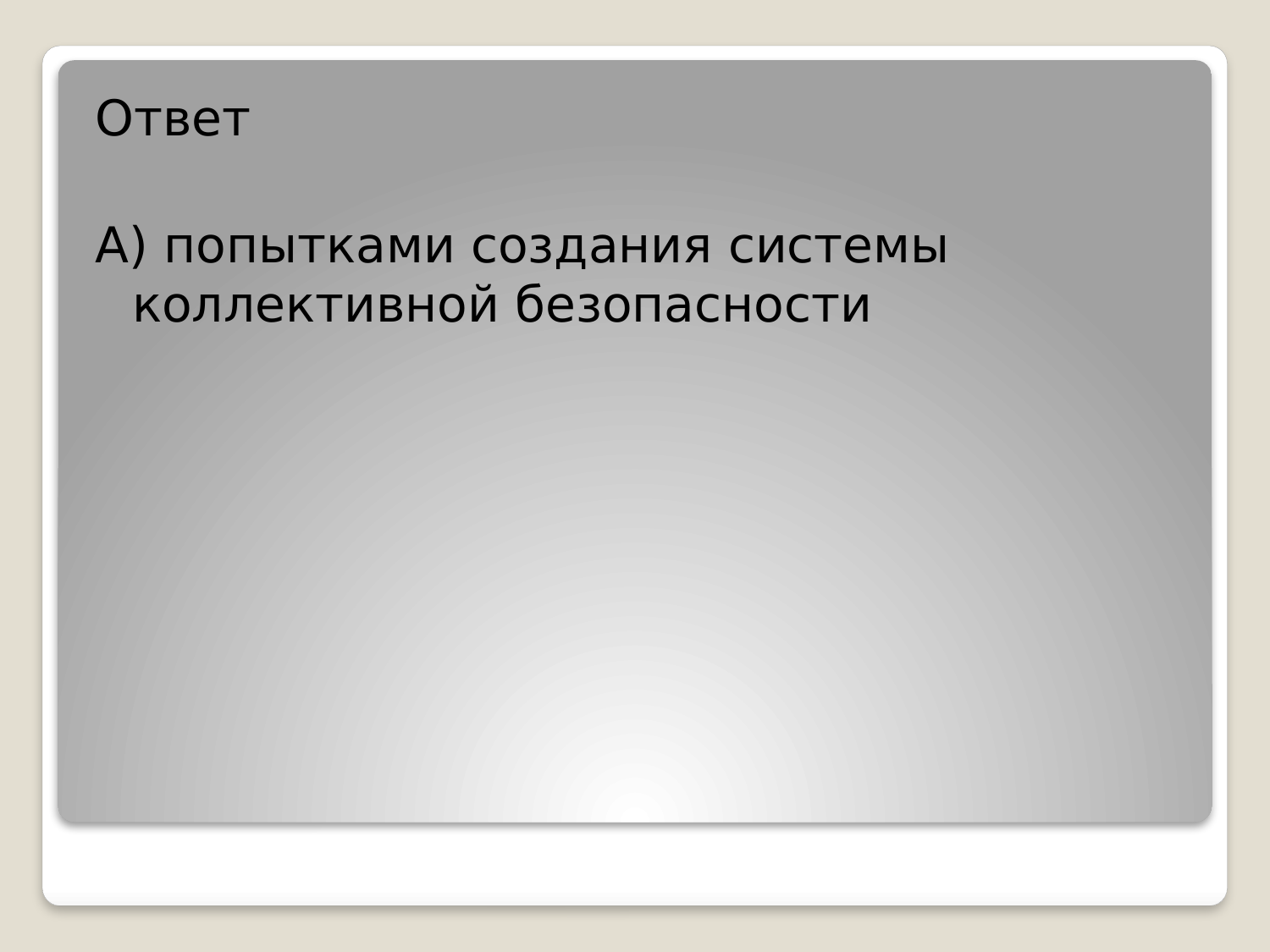

Ответ

А) попытками создания системы коллективной безопасности
#